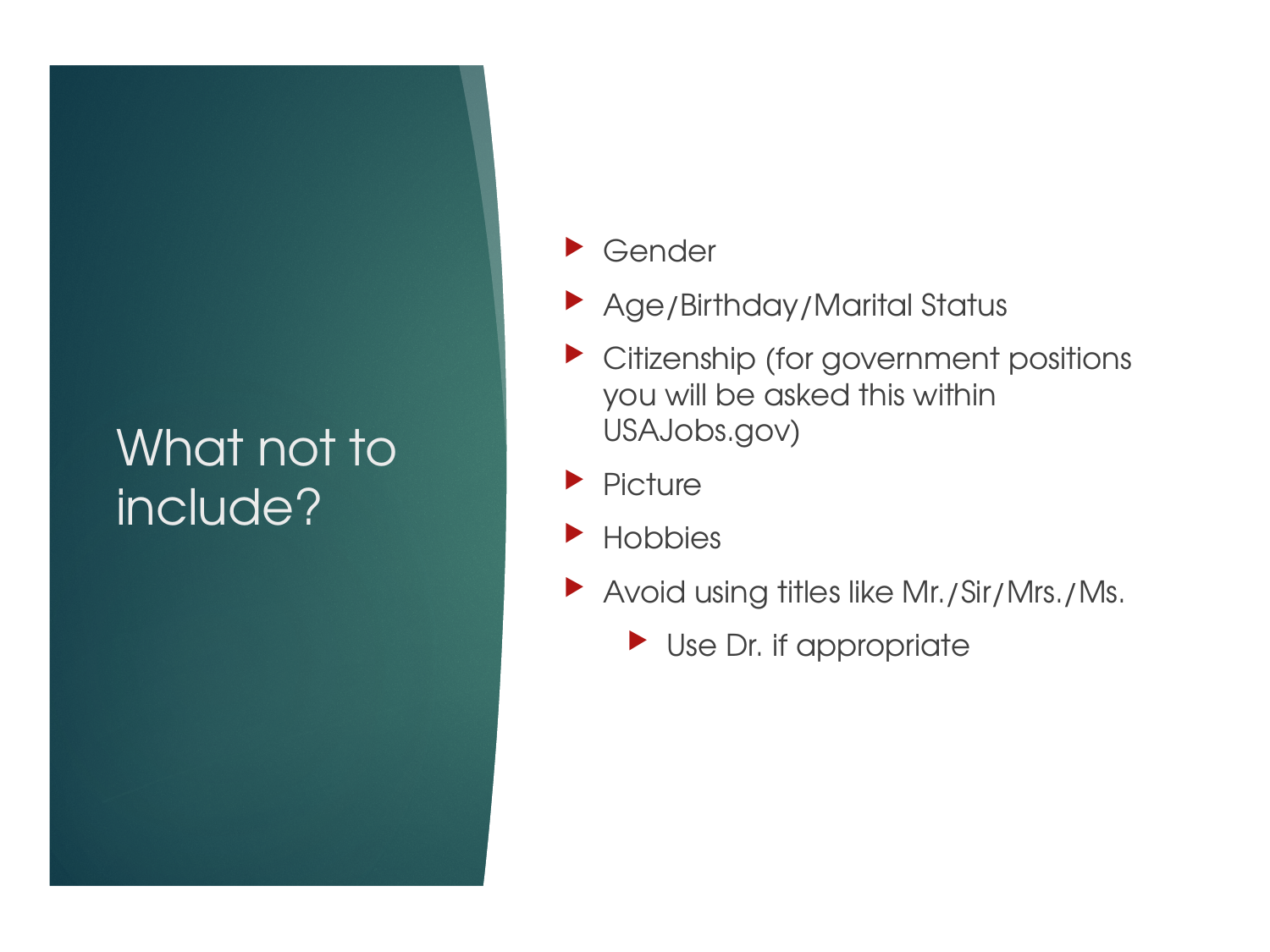

Gender
Age/Birthday/Marital Status
Citizenship (for government positions you will be asked this within USAJobs.gov)
Picture
Hobbies
Avoid using titles like Mr./Sir/Mrs./Ms.
Use Dr. if appropriate

# What not to include?